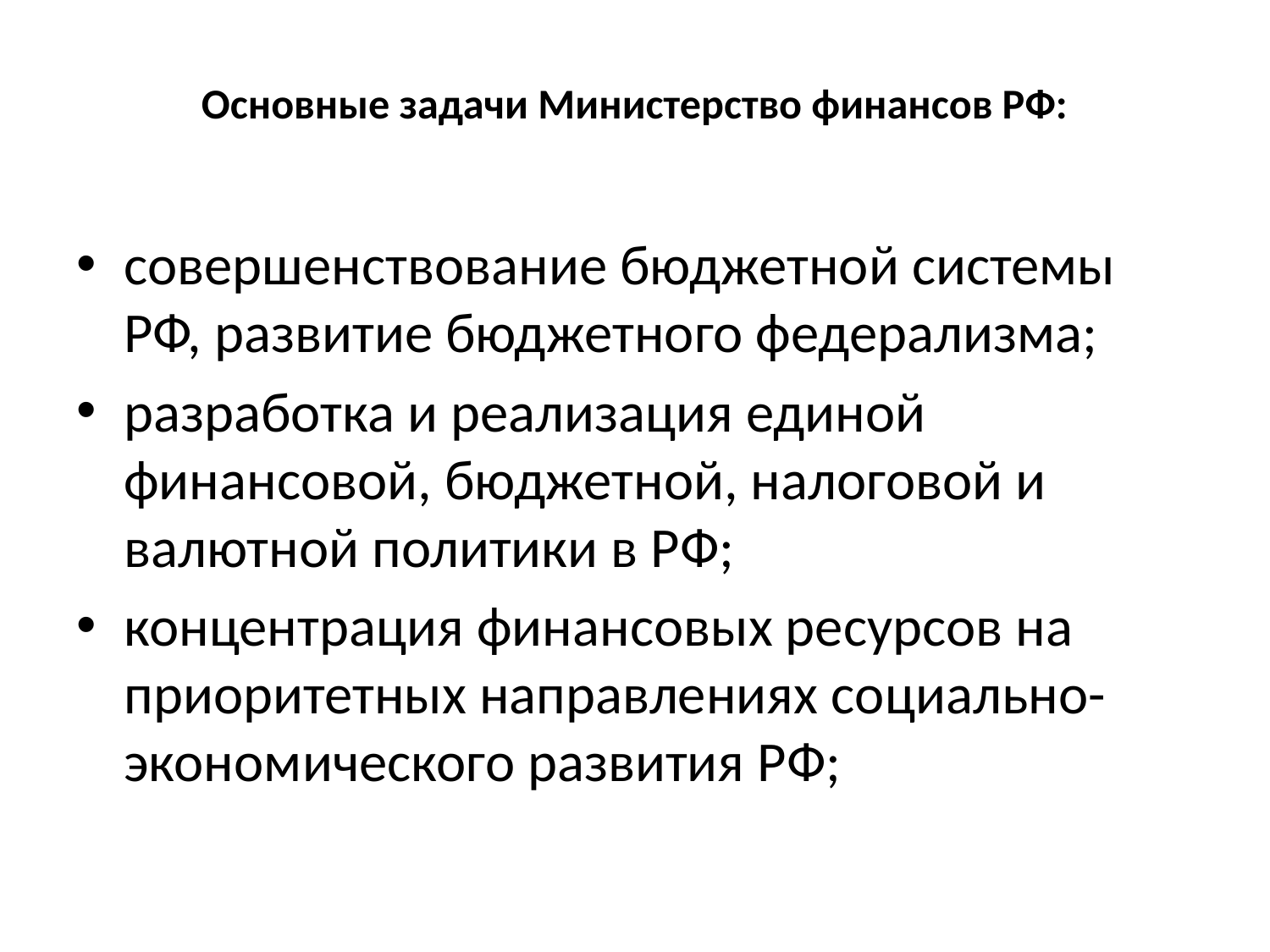

# Основные задачи Министерство финансов РФ:
совершенствование бюджетной системы РФ, развитие бюджетного федерализма;
разработка и реализация единой финансовой, бюджетной, налоговой и валютной политики в РФ;
концентрация финансовых ресурсов на приоритетных направлениях социально-экономического развития РФ;